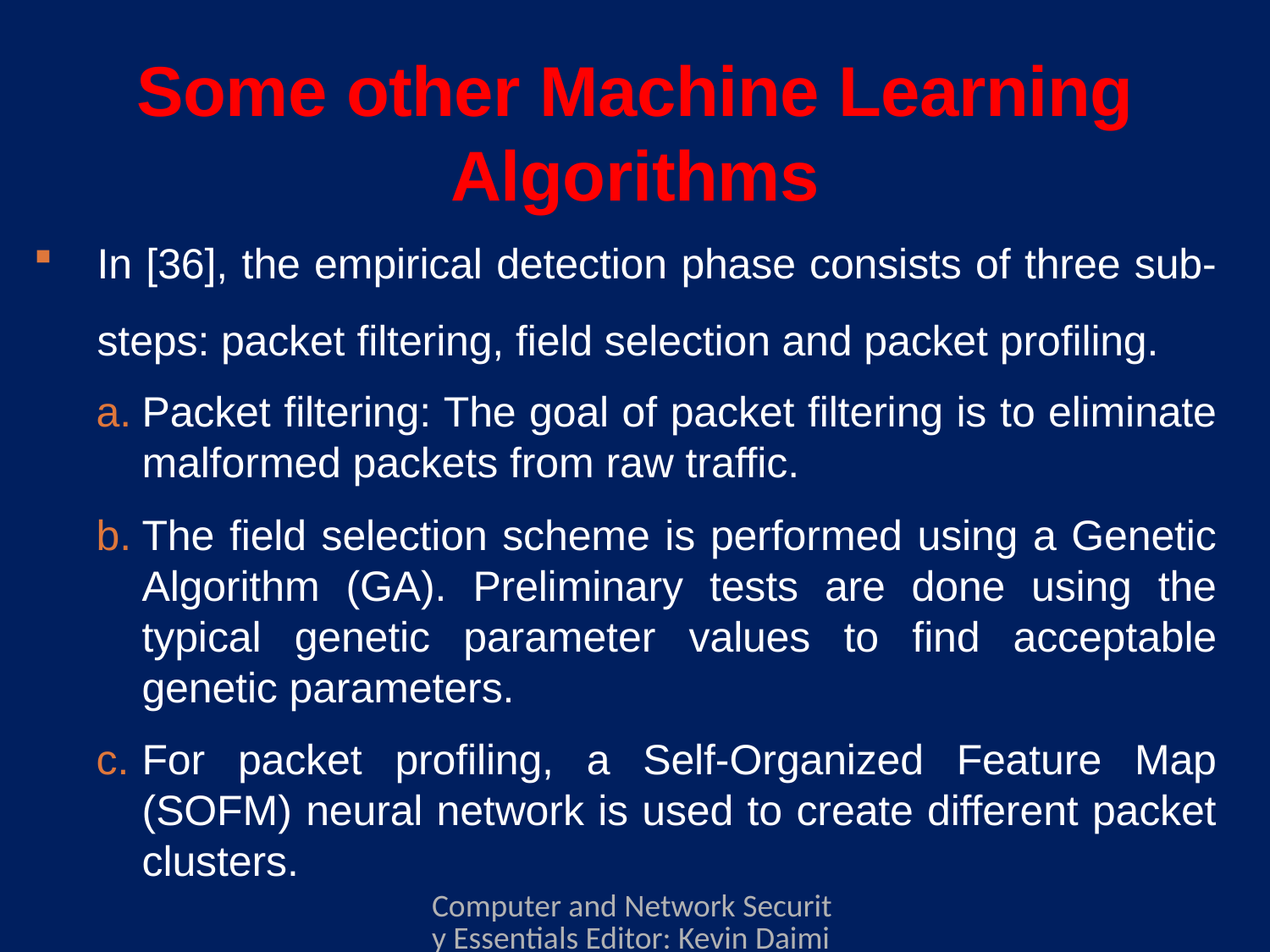

# Some other Machine Learning Algorithms
In [36], the empirical detection phase consists of three sub-steps: packet filtering, field selection and packet profiling.
Packet filtering: The goal of packet filtering is to eliminate malformed packets from raw traffic.
The field selection scheme is performed using a Genetic Algorithm (GA). Preliminary tests are done using the typical genetic parameter values to find acceptable genetic parameters.
For packet profiling, a Self-Organized Feature Map (SOFM) neural network is used to create different packet clusters.
Computer and Network Security Essentials Editor: Kevin Daimi Associate Editors: Guillermo Francia, Levent Ertaul, Luis H. Encinas, Eman El-Sheikh Published by Springer